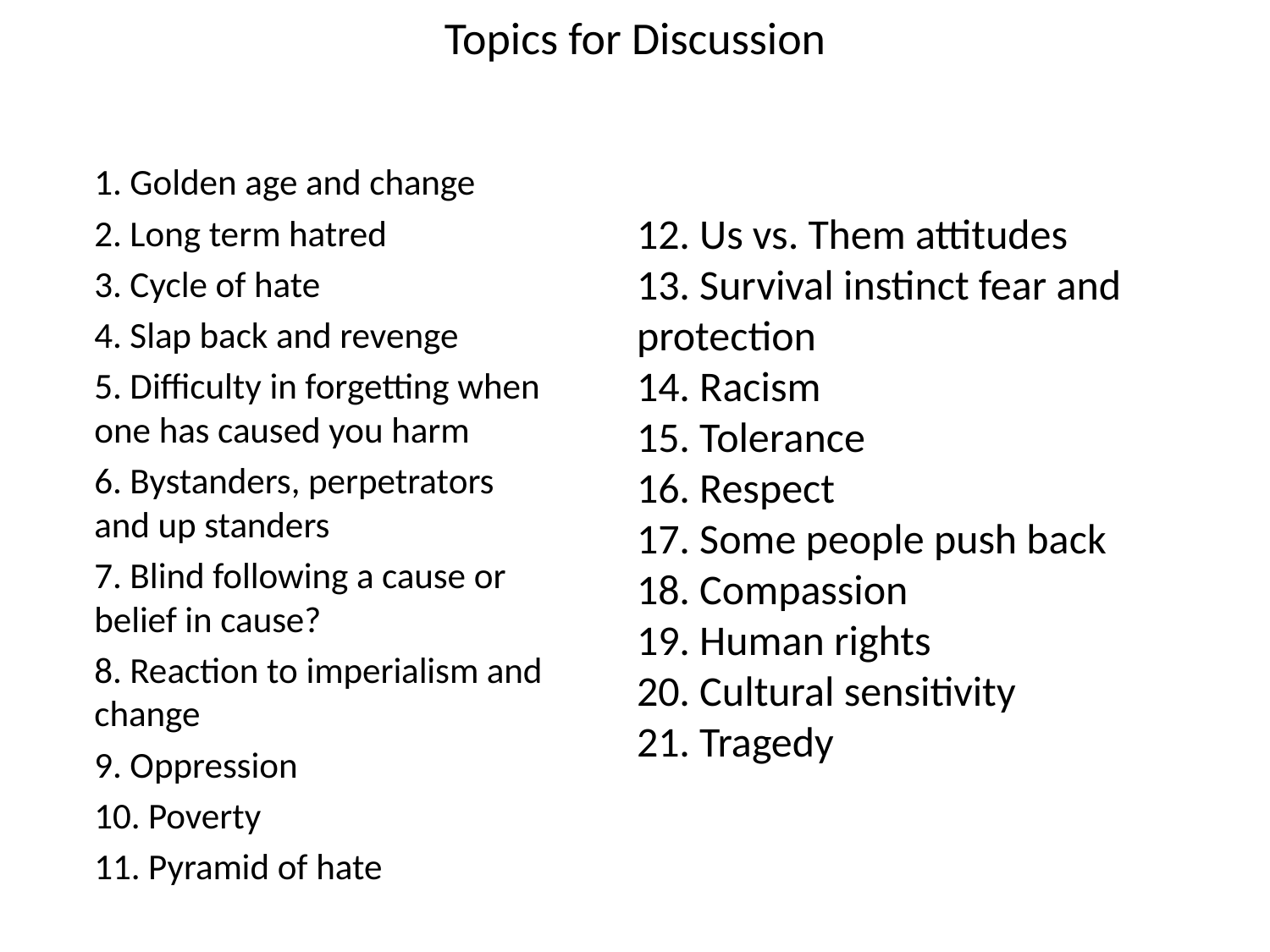

# Topics for Discussion

1. Golden age and change
2. Long term hatred
3. Cycle of hate
4. Slap back and revenge
5. Difficulty in forgetting when one has caused you harm
6. Bystanders, perpetrators and up standers
7. Blind following a cause or belief in cause?
8. Reaction to imperialism and change
9. Oppression
10. Poverty
11. Pyramid of hate

12. Us vs. Them attitudes
13. Survival instinct fear and protection
14. Racism
15. Tolerance
16. Respect
17. Some people push back
18. Compassion
19. Human rights
20. Cultural sensitivity
21. Tragedy